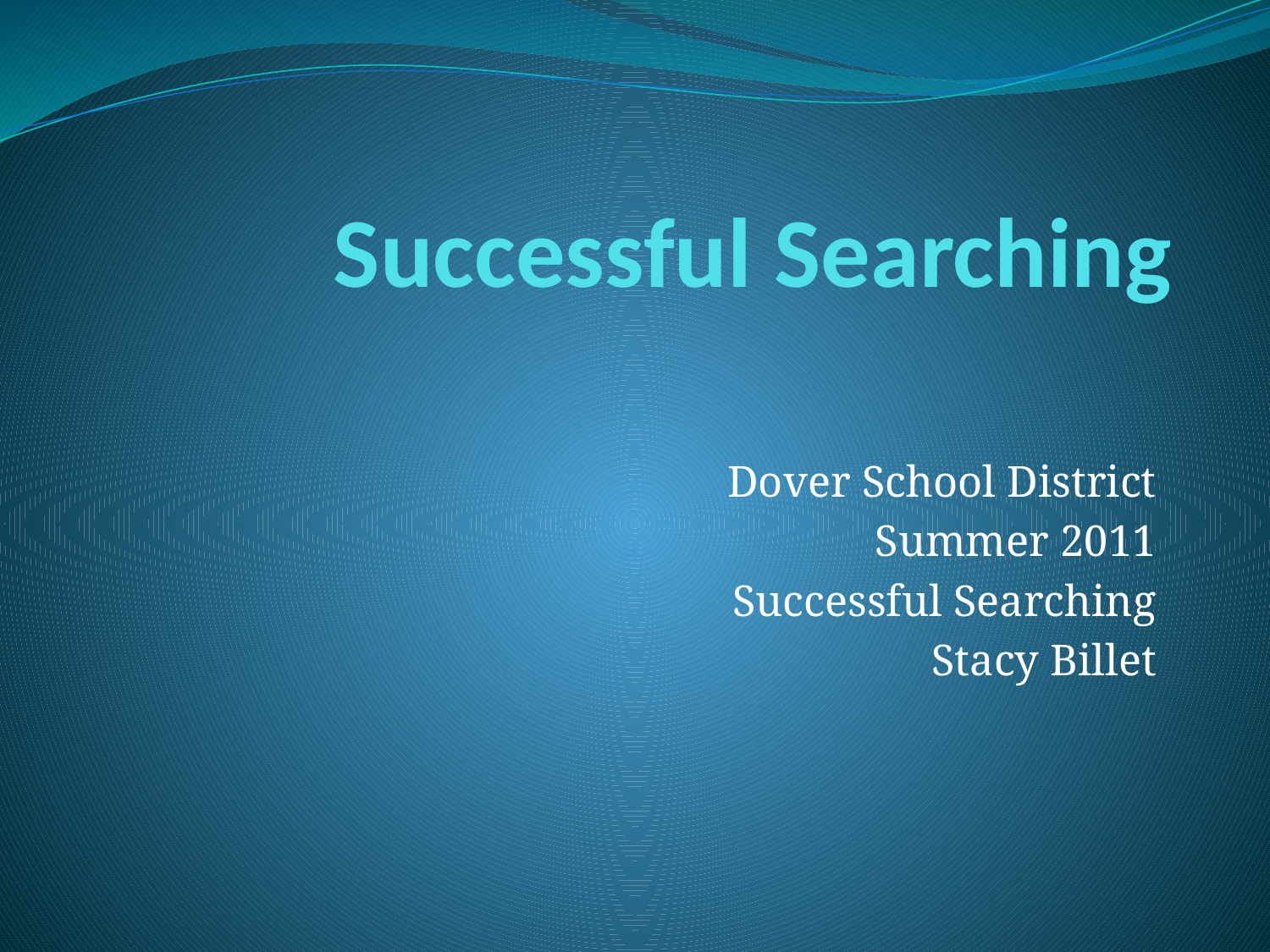

# Successful Searching
Dover School District
Summer 2011
Successful Searching
Stacy Billet